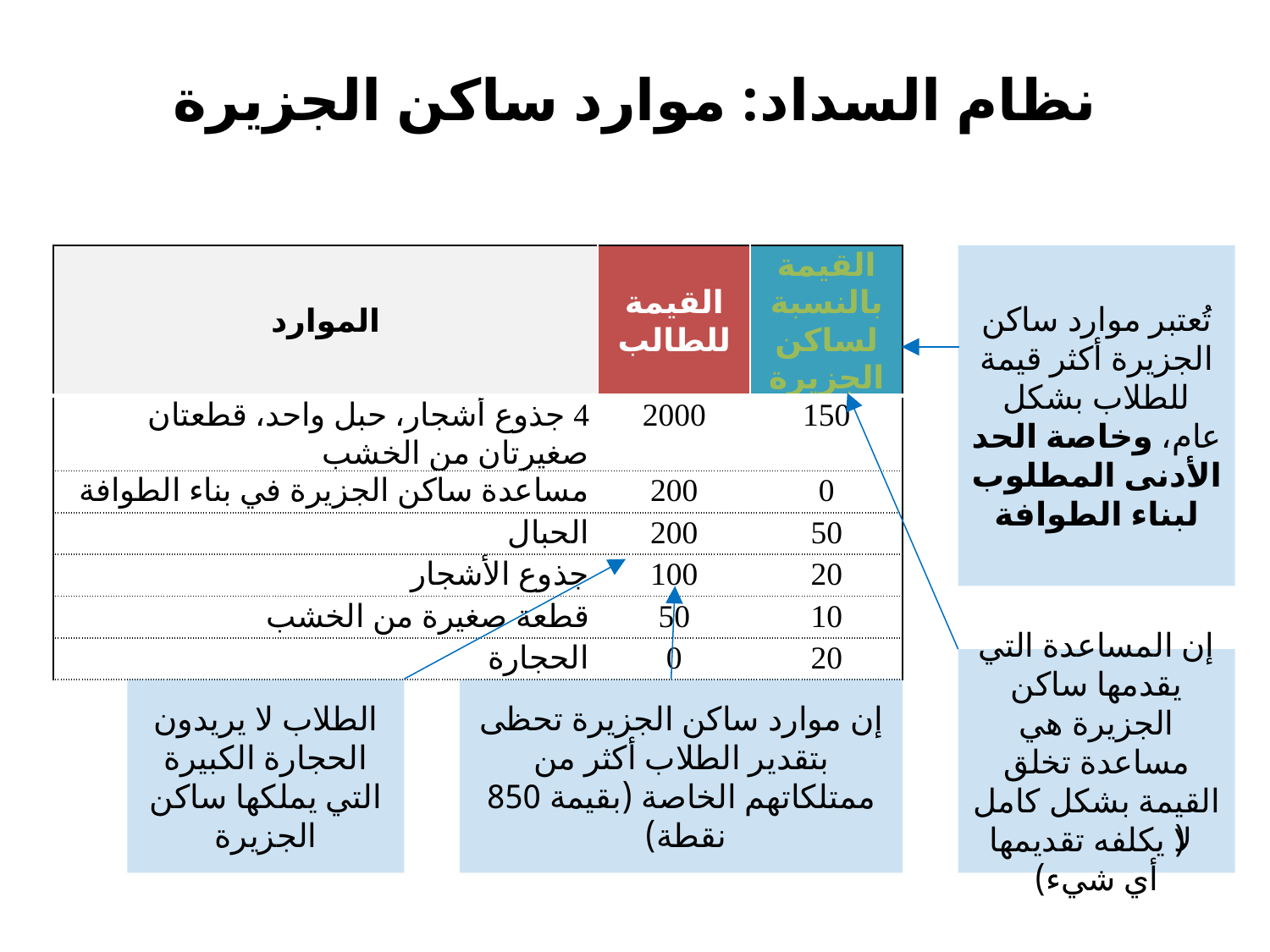

# نظام السداد: موارد ساكن الجزيرة
| الموارد | القيمة للطالب | القيمة بالنسبة لساكن الجزيرة |
| --- | --- | --- |
| 4 جذوع أشجار، حبل واحد، قطعتان صغيرتان من الخشب | 2000 | 150 |
| مساعدة ساكن الجزيرة في بناء الطوافة | 200 | 0 |
| الحبال | 200 | 50 |
| جذوع الأشجار | 100 | 20 |
| قطعة صغيرة من الخشب | 50 | 10 |
| الحجارة | 0 | 20 |
تُعتبر موارد ساكن الجزيرة أكثر قيمة للطلاب بشكل عام، وخاصة الحد الأدنى المطلوب لبناء الطوافة
إن المساعدة التي يقدمها ساكن الجزيرة هي مساعدة تخلق القيمة بشكل كامل
(لا يكلفه تقديمها أي شيء)
الطلاب لا يريدون الحجارة الكبيرة التي يملكها ساكن الجزيرة
إن موارد ساكن الجزيرة تحظى بتقدير الطلاب أكثر من ممتلكاتهم الخاصة (بقيمة 850 نقطة)